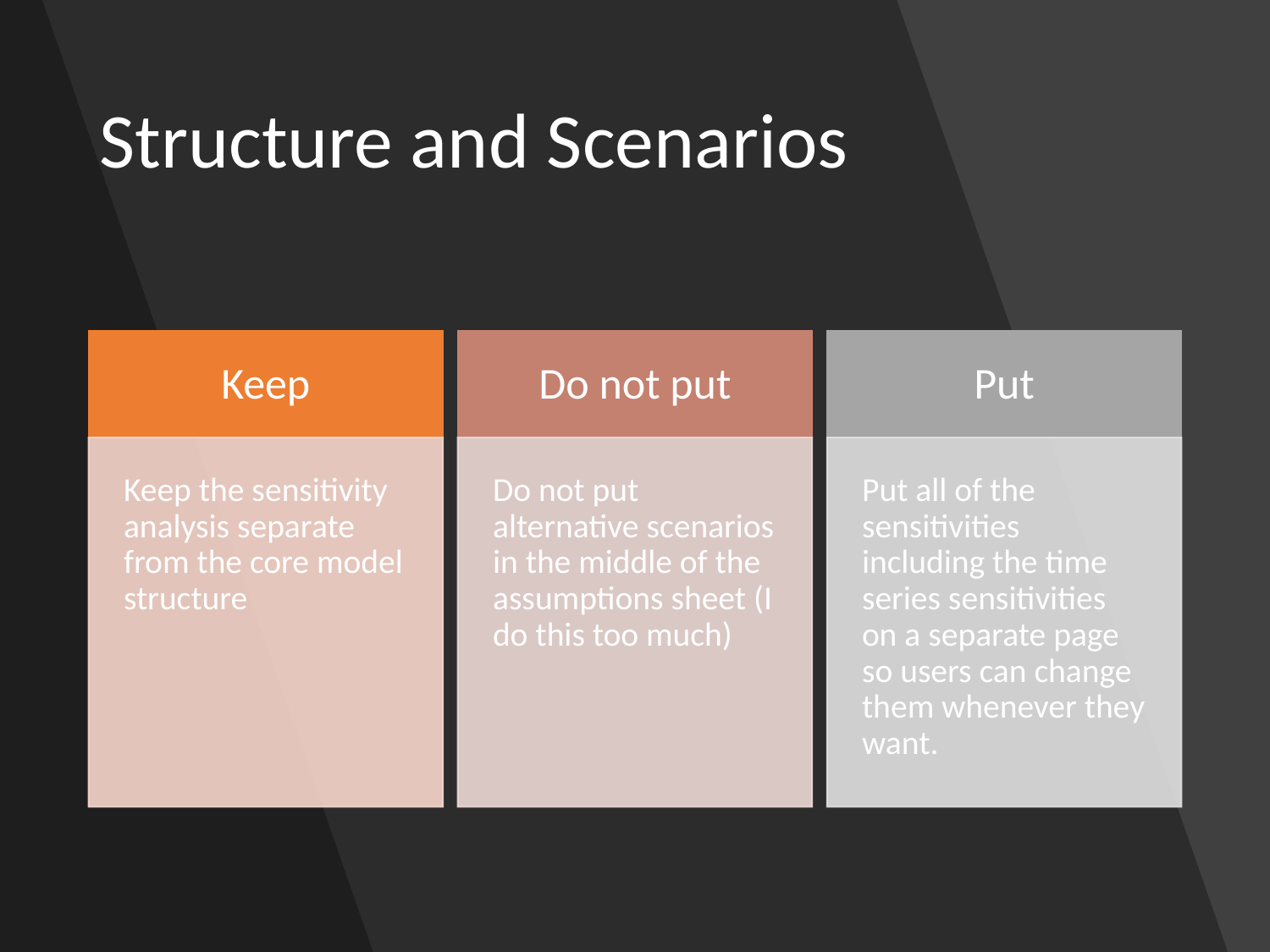

# Structure and Scenarios
Keep
Keep the sensitivity analysis separate from the core model structure
Do not put
Do not put alternative scenarios in the middle of the assumptions sheet (I do this too much)
Put
Put all of the sensitivities including the time series sensitivities on a separate page so users can change them whenever they want.